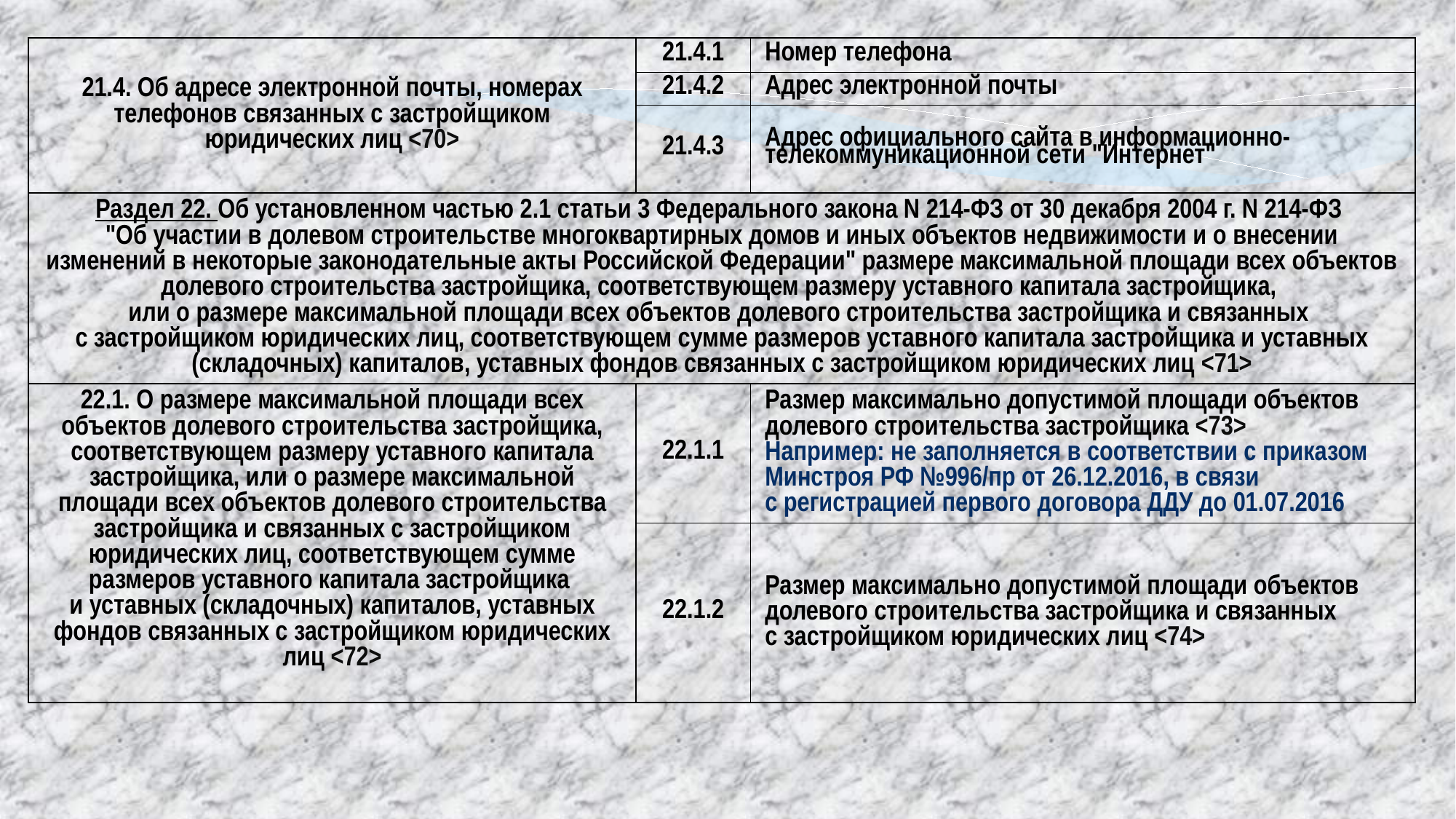

| 21.4. Об адресе электронной почты, номерах телефонов связанных с застройщиком юридических лиц <70> | 21.4.1 | Номер телефона |
| --- | --- | --- |
|  | 21.4.2 | Адрес электронной почты |
|  | 21.4.3 | Адрес официального сайта в информационно-телекоммуникационной сети "Интернет" |
| Раздел 22. Об установленном частью 2.1 статьи 3 Федерального закона N 214-ФЗ от 30 декабря 2004 г. N 214-ФЗ "Об участии в долевом строительстве многоквартирных домов и иных объектов недвижимости и о внесении изменений в некоторые законодательные акты Российской Федерации" размере максимальной площади всех объектов долевого строительства застройщика, соответствующем размеру уставного капитала застройщика, или о размере максимальной площади всех объектов долевого строительства застройщика и связанных с застройщиком юридических лиц, соответствующем сумме размеров уставного капитала застройщика и уставных (складочных) капиталов, уставных фондов связанных с застройщиком юридических лиц <71> |  |  |
| 22.1. О размере максимальной площади всех объектов долевого строительства застройщика, соответствующем размеру уставного капитала застройщика, или о размере максимальной площади всех объектов долевого строительства застройщика и связанных с застройщиком юридических лиц, соответствующем сумме размеров уставного капитала застройщика и уставных (складочных) капиталов, уставных фондов связанных с застройщиком юридических лиц <72> | 22.1.1 | Размер максимально допустимой площади объектов долевого строительства застройщика <73> Например: не заполняется в соответствии с приказом Минстроя РФ №996/пр от 26.12.2016, в связи с регистрацией первого договора ДДУ до 01.07.2016 |
|  | 22.1.2 | Размер максимально допустимой площади объектов долевого строительства застройщика и связанных с застройщиком юридических лиц <74> |